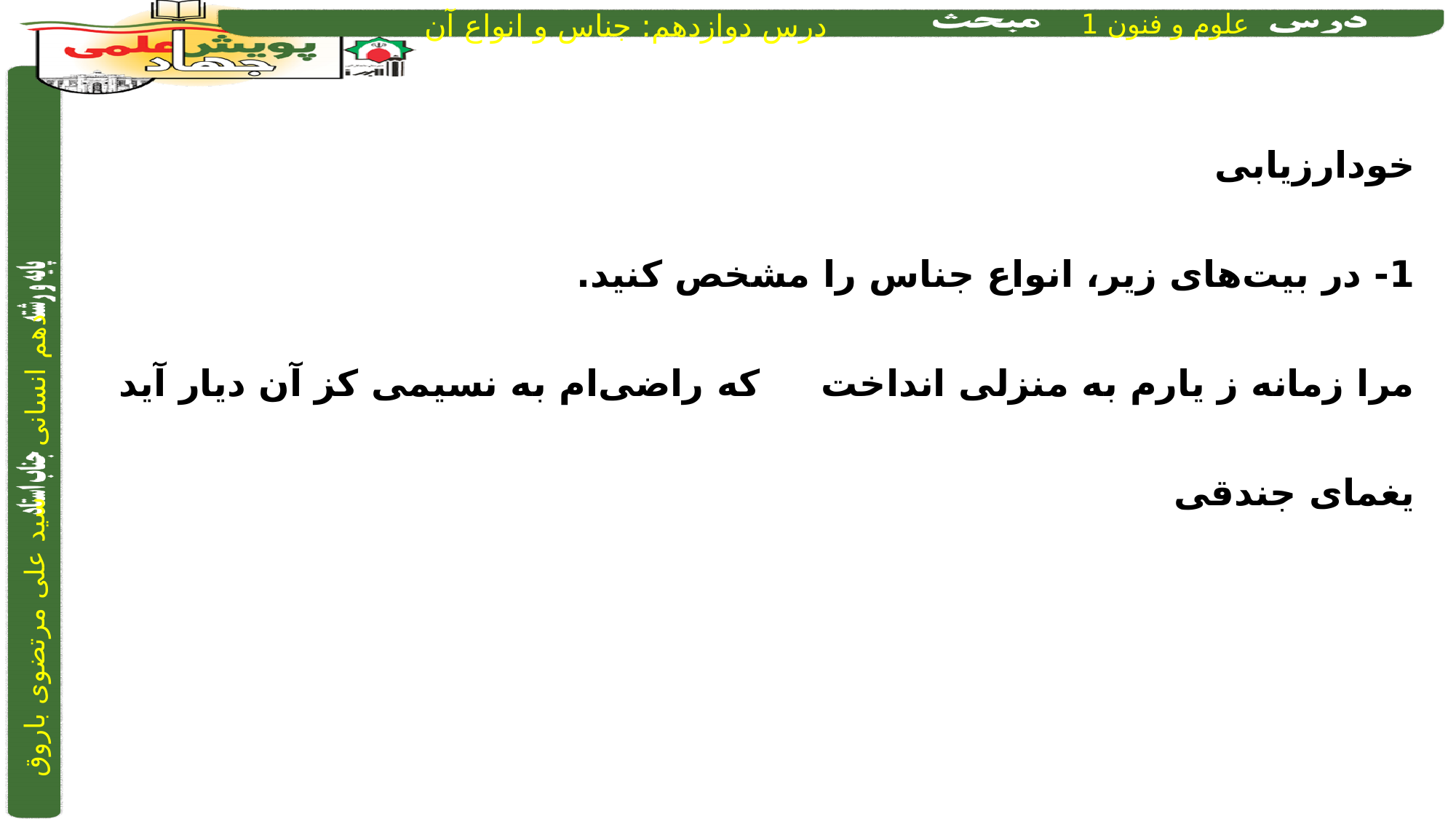

خودارزیابی
1- در بیت‌های زیر، انواع جناس را مشخص کنید.
مرا زمانه ز یارم به منزلی انداخت 		که راضی‌ام به نسیمی کز آن دیار آید	یغمای جندقی